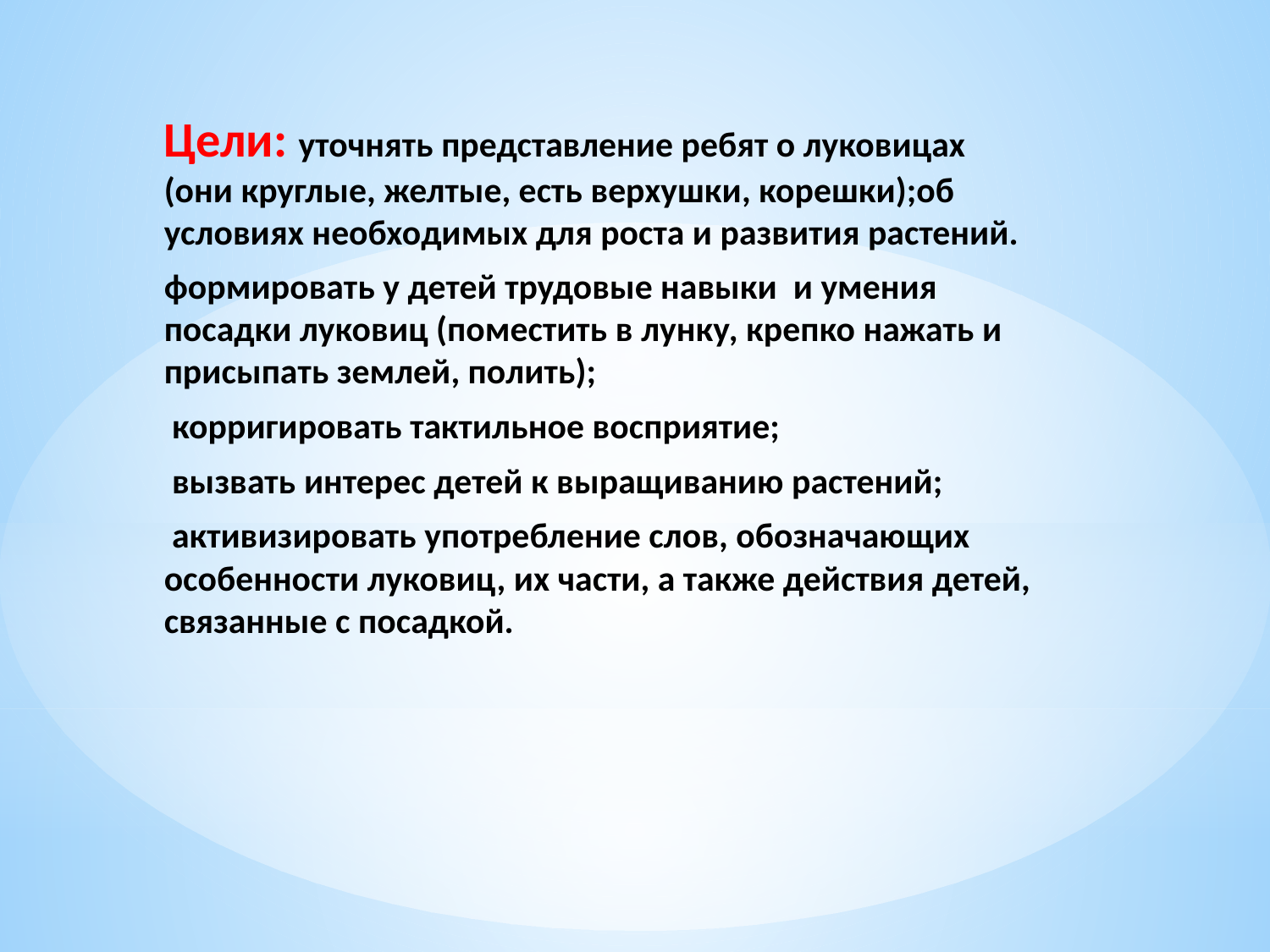

Цели: уточнять представление ребят о луковицах (они круглые, желтые, есть верхушки, корешки);об условиях необходимых для роста и развития растений.
формировать у детей трудовые навыки  и умения посадки луковиц (поместить в лунку, крепко нажать и присыпать землей, полить);
 корригировать тактильное восприятие;
 вызвать интерес детей к выращиванию растений;
 активизировать употребление слов, обозначающих особенности луковиц, их части, а также действия детей, связанные с посадкой.

#